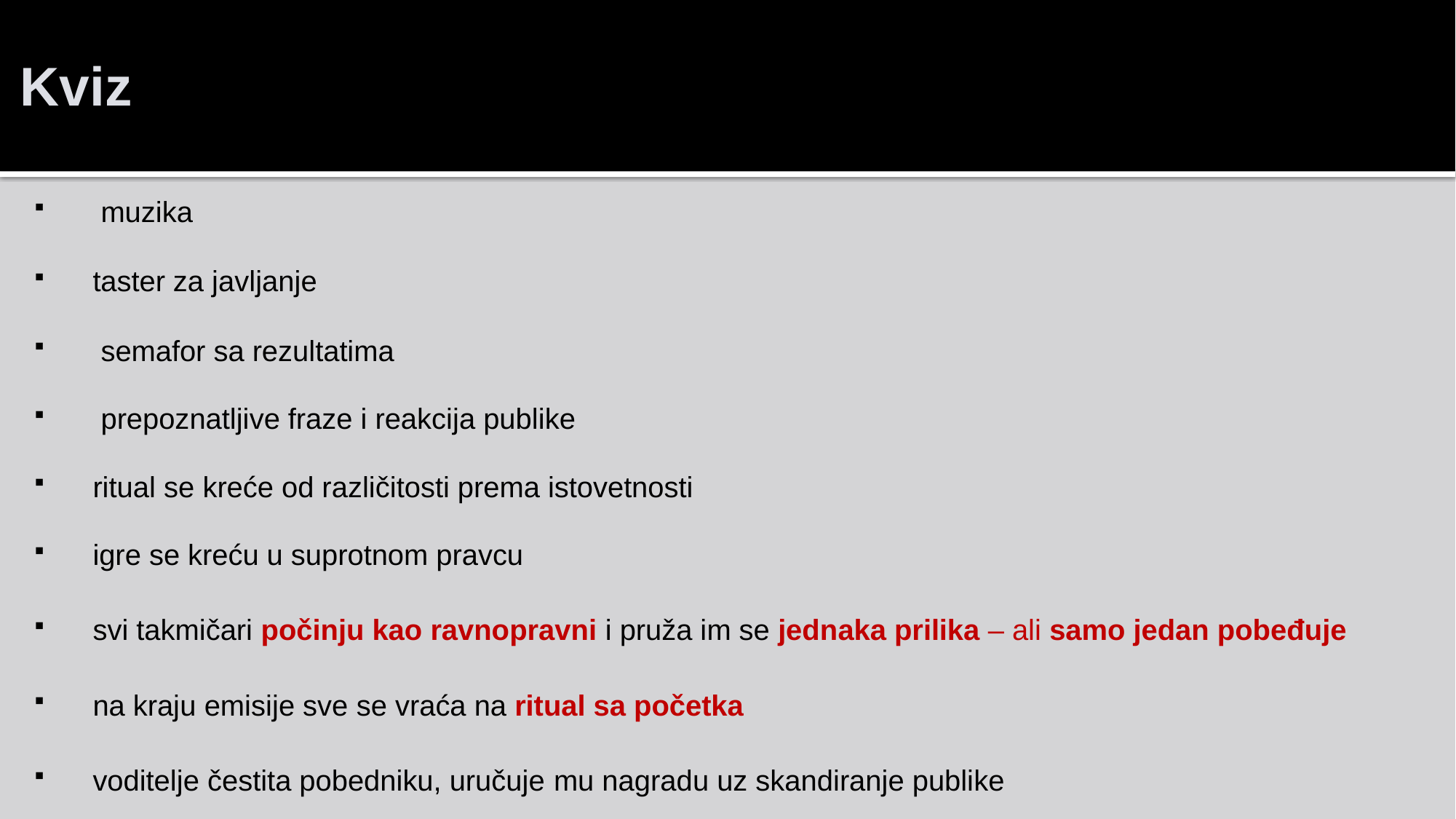

# Kviz
 muzika

taster za javljanje

 semafor sa rezultatima

 prepoznatljive fraze i reakcija publike

ritual se kreće od različitosti prema istovetnosti

igre se kreću u suprotnom pravcu

svi takmičari počinju kao ravnopravni i pruža im se jednaka prilika – ali samo jedan pobeđuje

na kraju emisije sve se vraća na ritual sa početka

voditelje čestita pobedniku, uručuje mu nagradu uz skandiranje publike